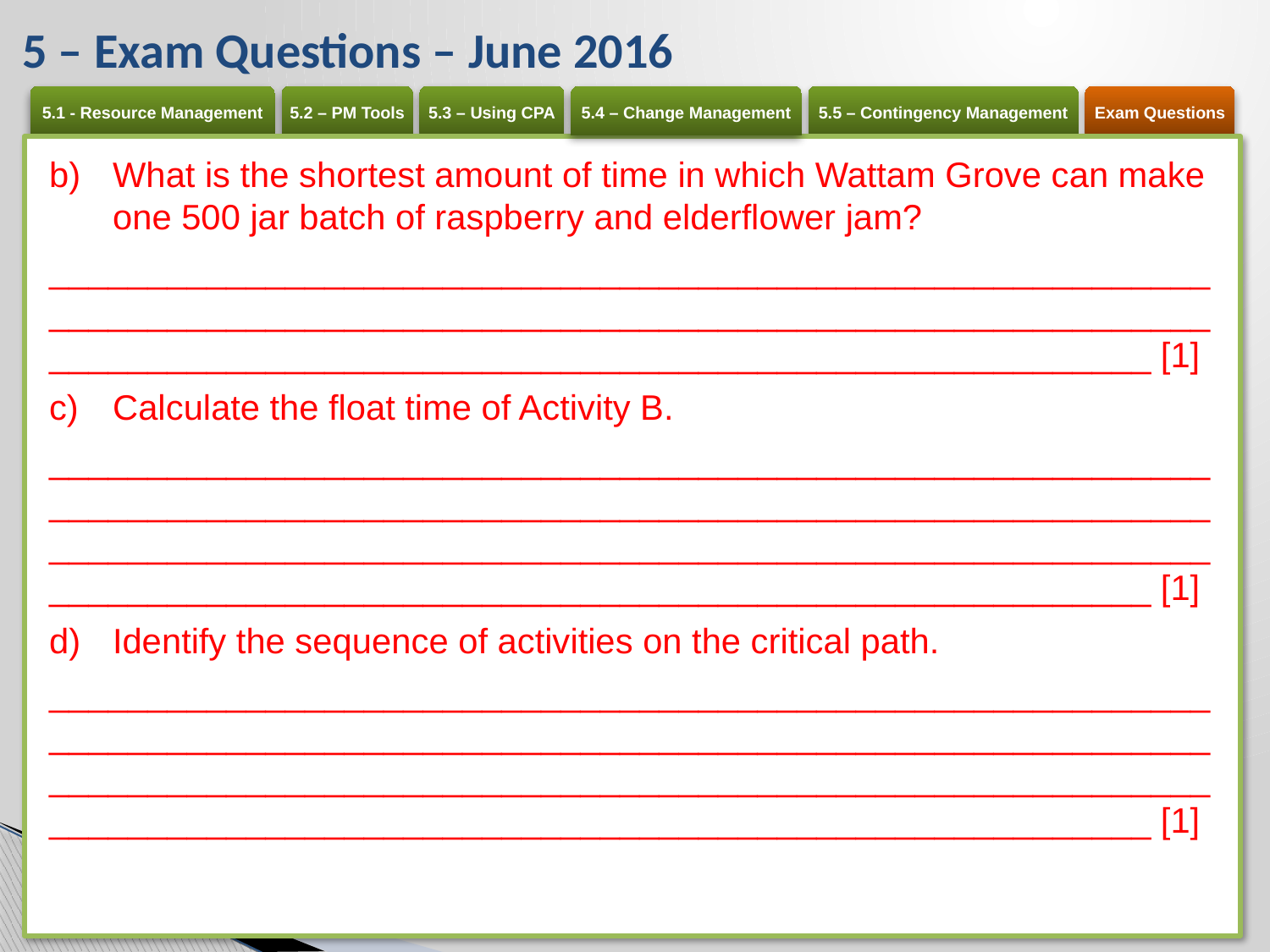

# 5 – Exam Questions – June 2016
What is the shortest amount of time in which Wattam Grove can make one 500 jar batch of raspberry and elderflower jam?
______________________________________________________________________________________________________________________________________________________________________________ [1]
Calculate the float time of Activity B.
_________________________________________________________________________________________________________________________________________________________________________________________________________________________________________ [1]
Identify the sequence of activities on the critical path.
_________________________________________________________________________________________________________________________________________________________________________________________________________________________________________ [1]